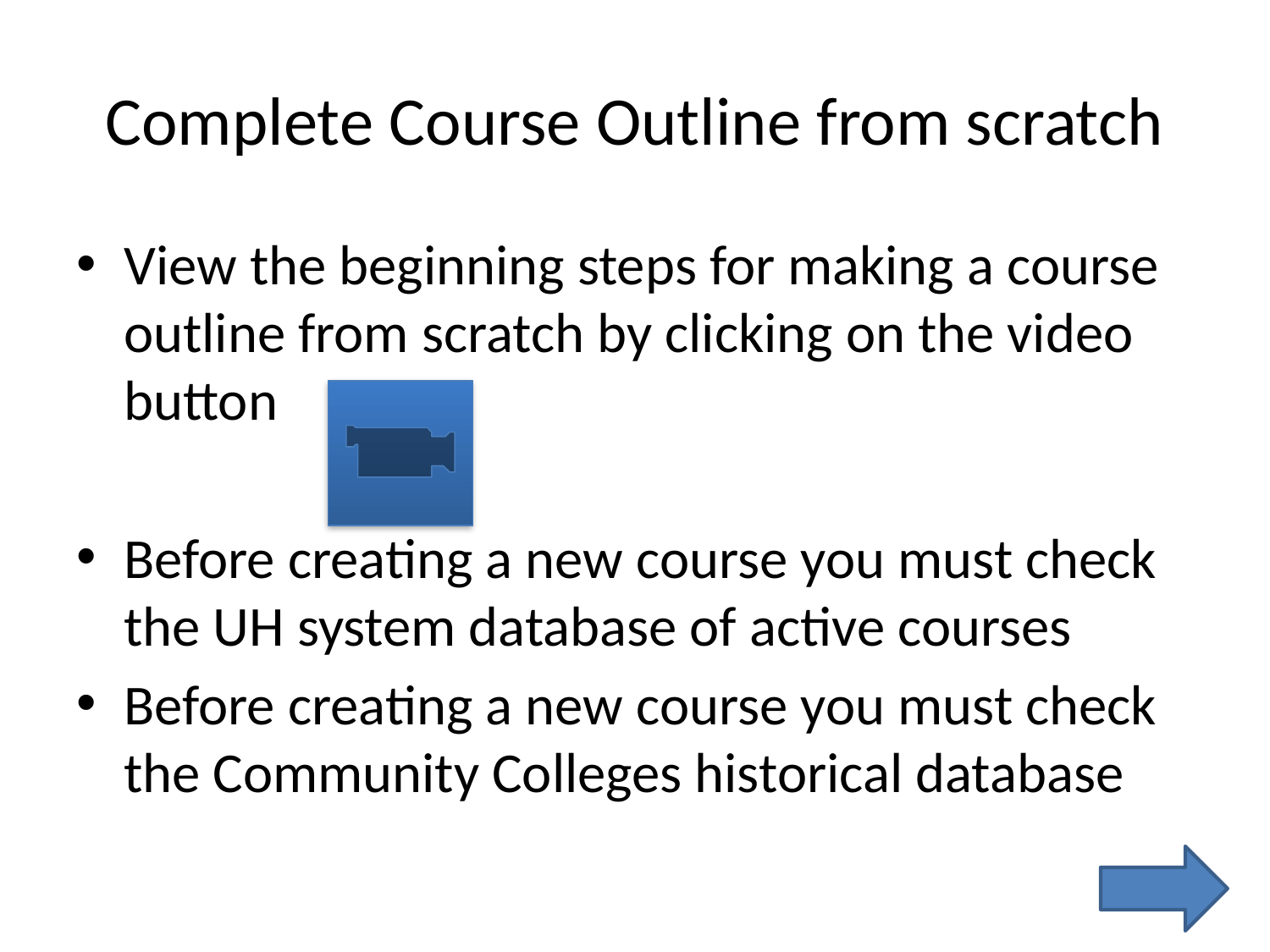

# Complete Course Outline from scratch
View the beginning steps for making a course outline from scratch by clicking on the video button

Before creating a new course you must check the UH system database of active courses
Before creating a new course you must check the Community Colleges historical database